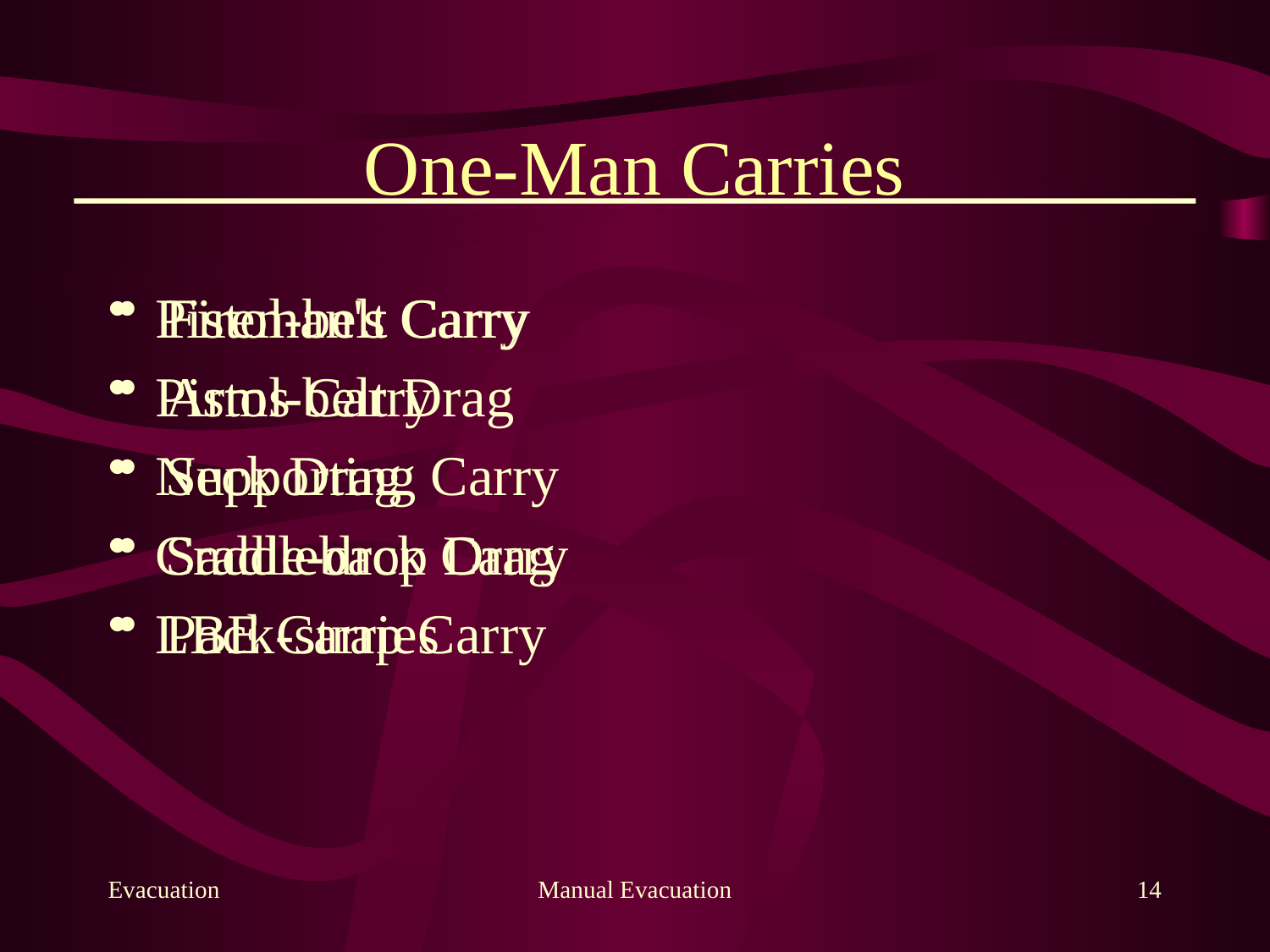

# One-Man Carries

Fireman's Carry
Arms Carry
Supporting Carry
Saddleback Carry
Pack-strap Carry

Pistol-belt Carry
Pistol-belt Drag
Neck Drag
Cradle-drop Drag
LBE Carries
Evacuation
Manual Evacuation
14